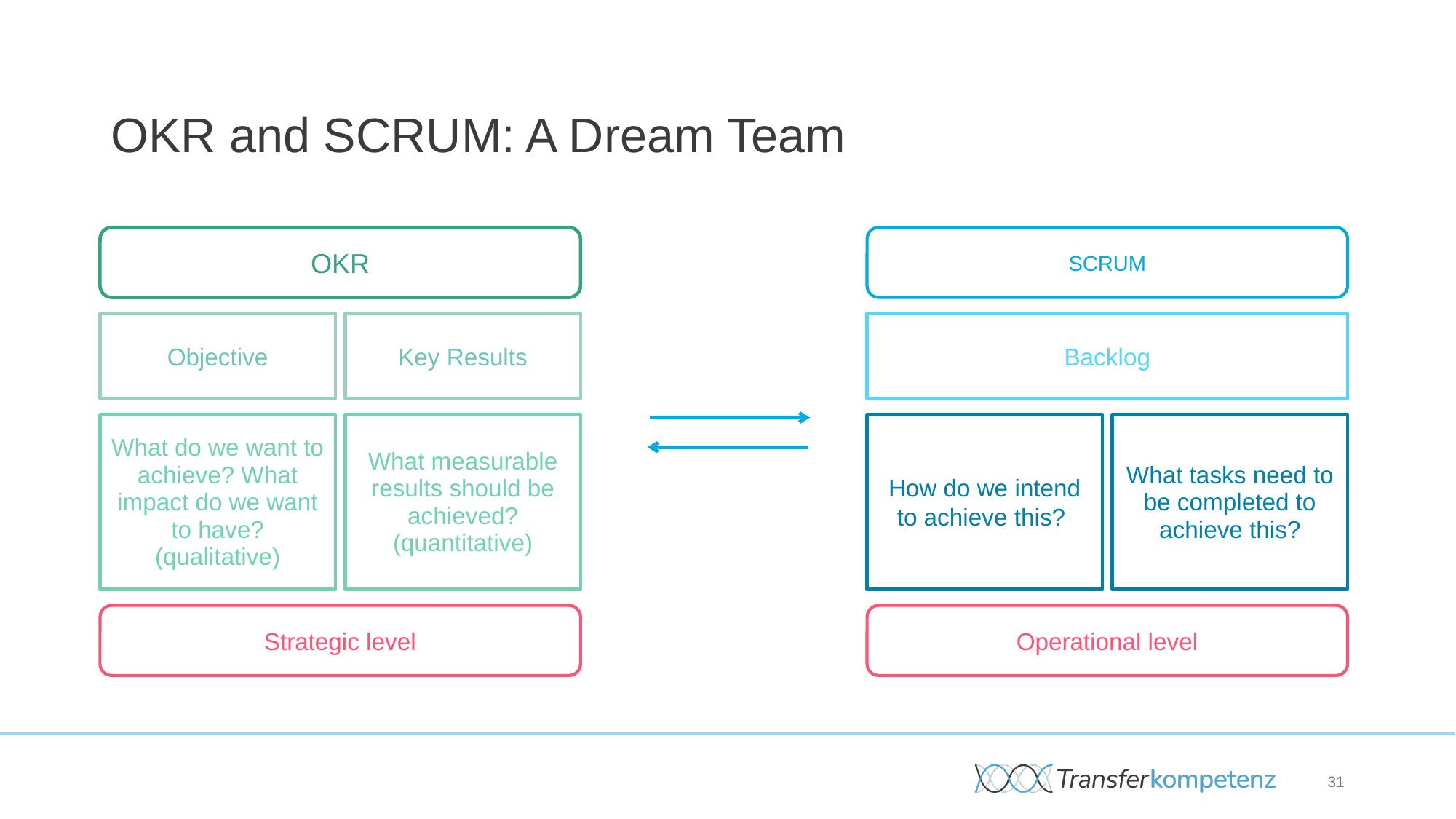

OKR and SCRUM: A Dream Team
OKR
SCRUM
Objective
Key Results
Backlog
What do we want to achieve? What impact do we want to have? (qualitative)
What measurable results should be achieved? (quantitative)
How do we intend to achieve this?
What tasks need to be completed to achieve this?
Strategic level
Operational level
31